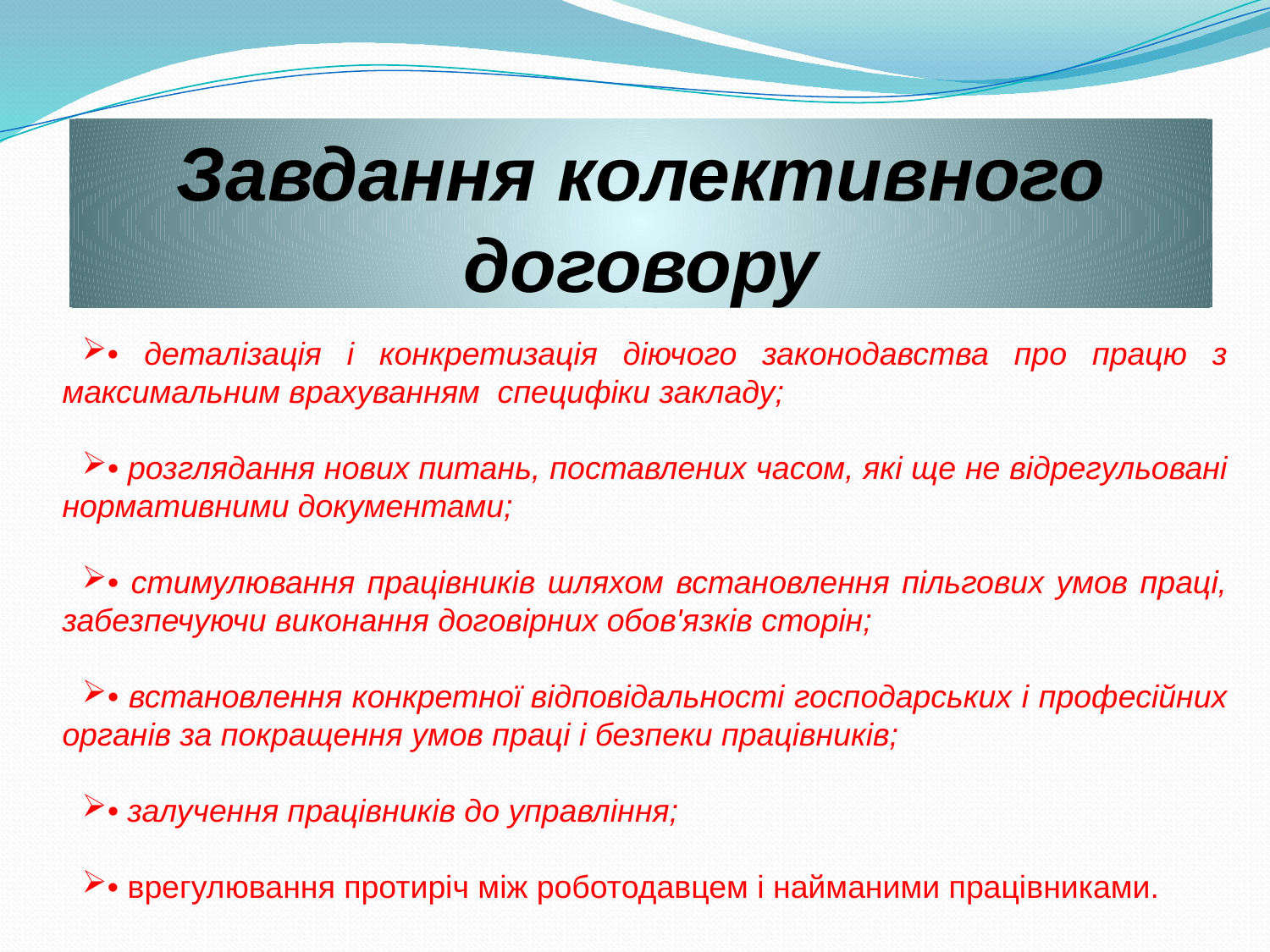

# Завдання колективного договору
• деталізація і конкретизація діючого законодавства про працю з максимальним врахуванням  специфіки закладу;

• розглядання нових питань, поставлених часом, які ще не відрегульовані нормативними документами;

• стимулювання працівників шляхом встановлення пільгових умов праці, забезпечуючи виконання договірних обов'язків сторін;

• встановлення конкретної відповідальності господарських і професійних органів за покращення умов праці і безпеки працівників;

• залучення працівників до управління;

• врегулювання протиріч між роботодавцем і найманими працівниками.